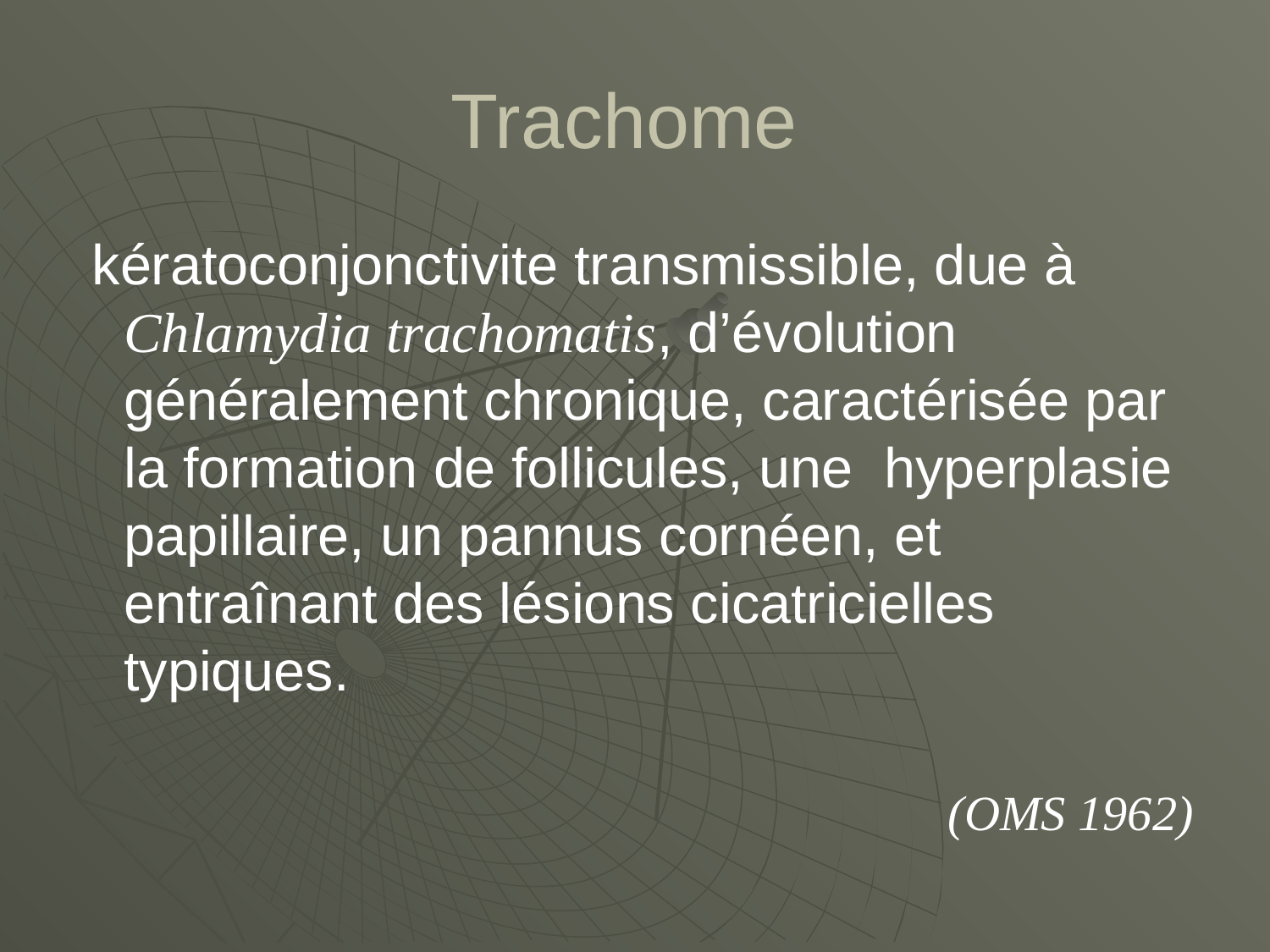

# Trachome
 kératoconjonctivite transmissible, due à Chlamydia trachomatis, d’évolution généralement chronique, caractérisée par la formation de follicules, une  hyperplasie papillaire, un pannus cornéen, et entraînant des lésions cicatricielles typiques.

(OMS 1962)